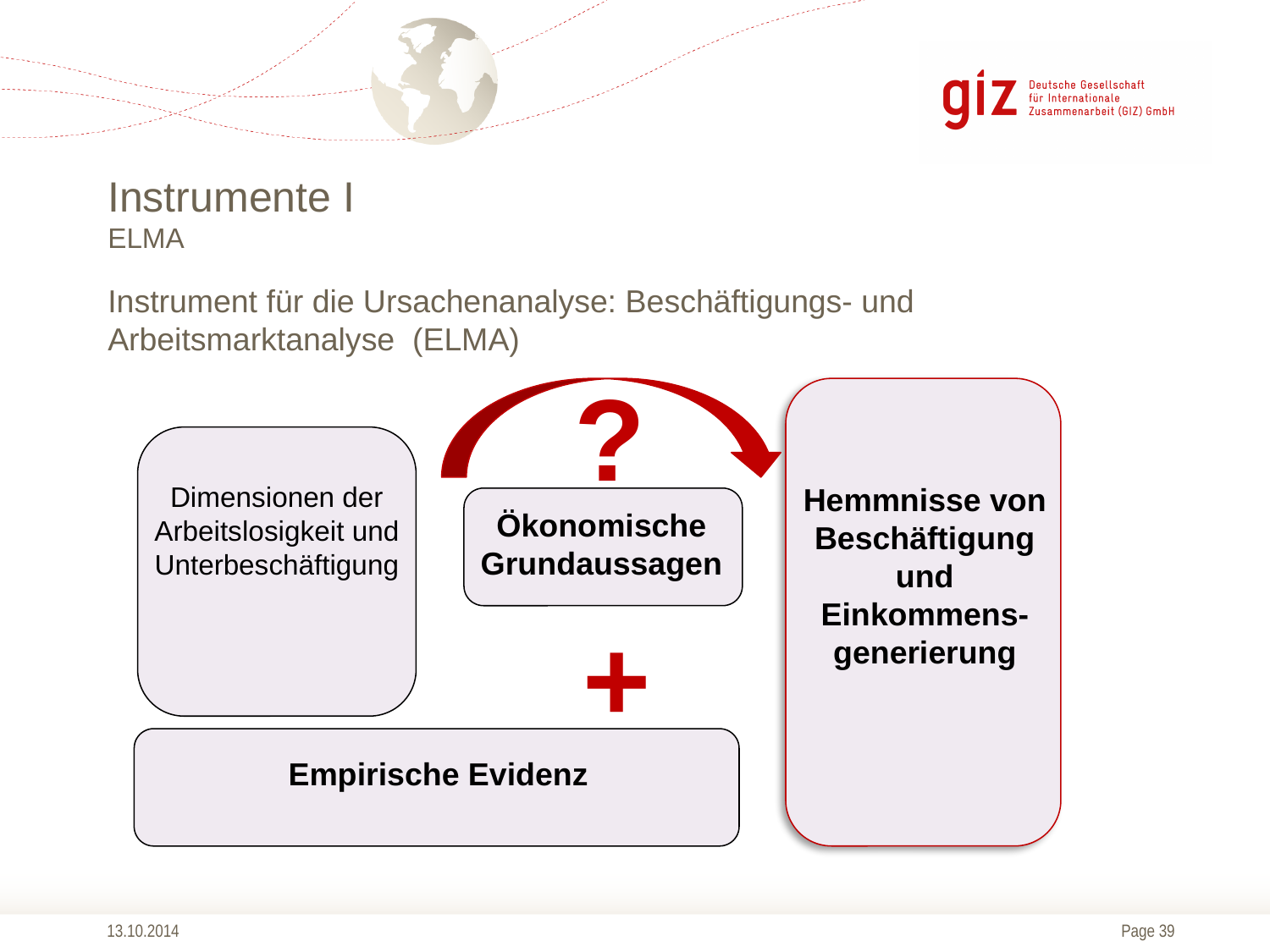

# Instrumente I ELMA
Instrument für die Ursachenanalyse: Beschäftigungs- und Arbeitsmarktanalyse  (ELMA)
?

Hemmnisse von Beschäftigung und Einkommens-generierung

Dimensionen der Arbeitslosigkeit und Unterbeschäftigung

Ökonomische Grundaussagen
+

Empirische Evidenz
13.10.2014